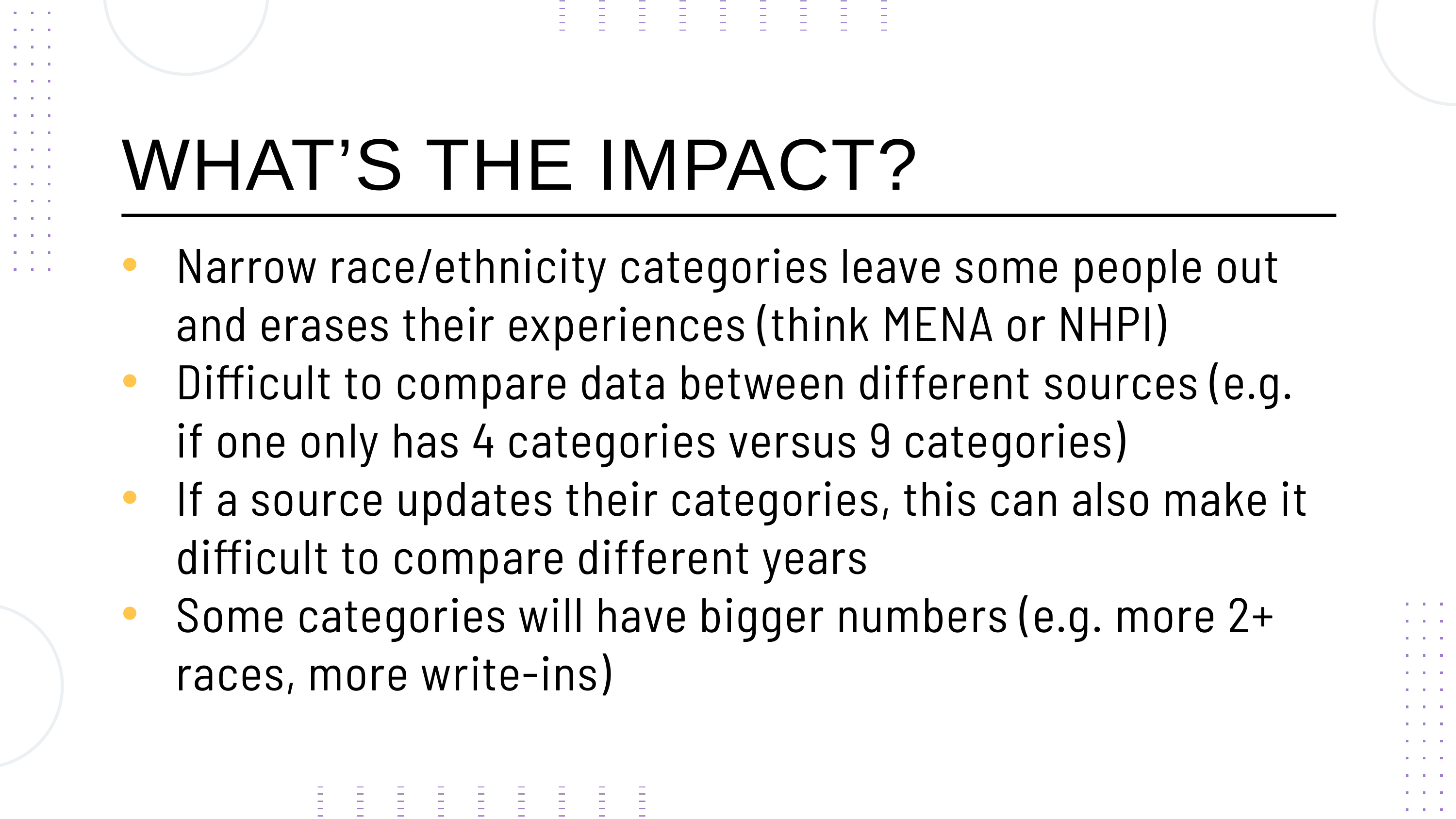

WHAT’S THE IMPACT?

Narrow race/ethnicity categories leave some people out and erases their experiences (think MENA or NHPI)
Difficult to compare data between different sources (e.g. if one only has 4 categories versus 9 categories)
If a source updates their categories, this can also make it difficult to compare different years
Some categories will have bigger numbers (e.g. more 2+ races, more write-ins)